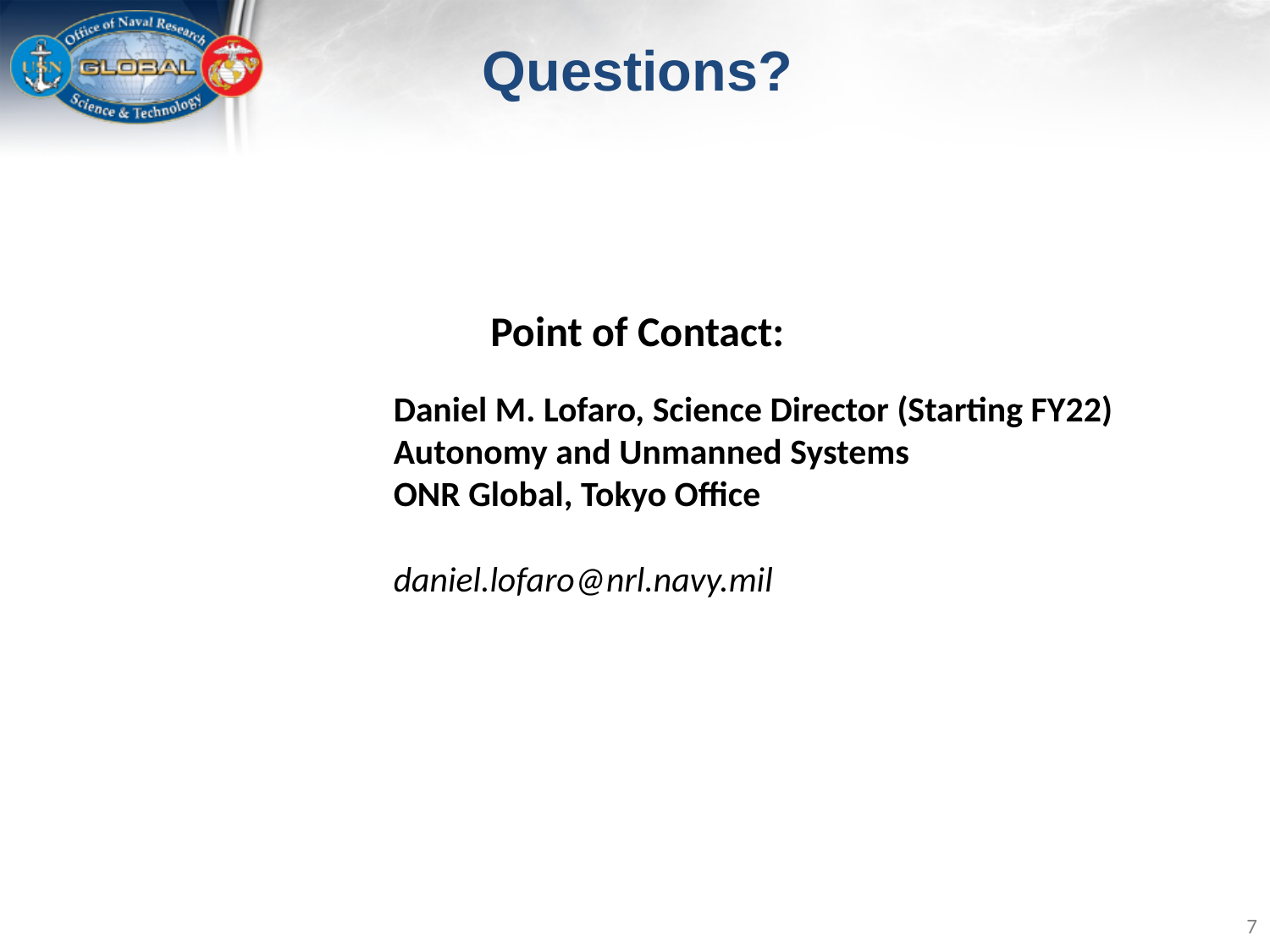

# Questions?
Point of Contact:
Daniel M. Lofaro, Science Director (Starting FY22)
Autonomy and Unmanned Systems
ONR Global, Tokyo Office

daniel.lofaro@nrl.navy.mil

7